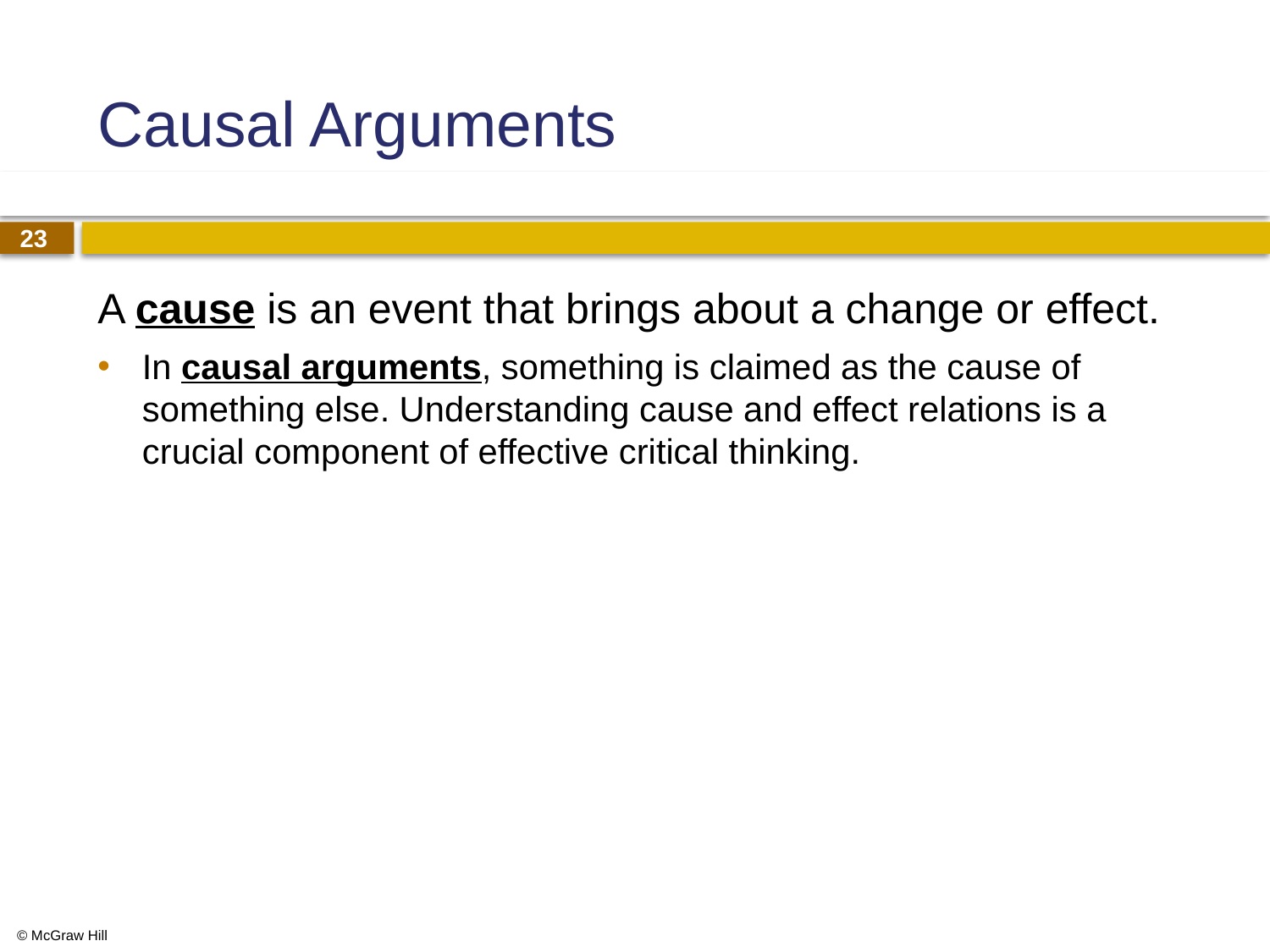

# Causal Arguments
A cause is an event that brings about a change or effect.
In causal arguments, something is claimed as the cause of something else. Understanding cause and effect relations is a crucial component of effective critical thinking.